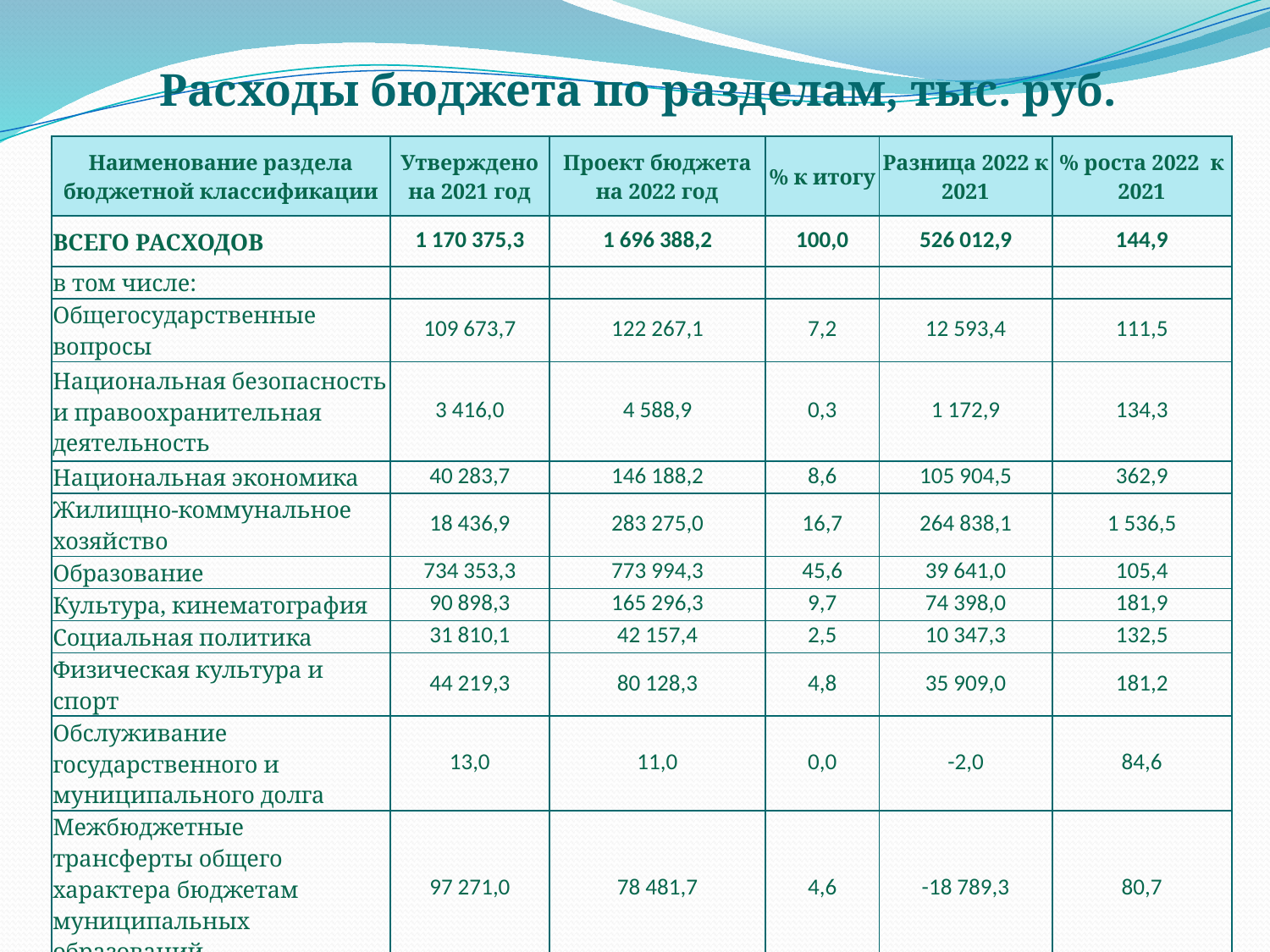

Расходы бюджета по разделам, тыс. руб.
| Наименование раздела бюджетной классификации | Утверждено на 2021 год | Проект бюджета на 2022 год | % к итогу | Разница 2022 к 2021 | % роста 2022 к 2021 |
| --- | --- | --- | --- | --- | --- |
| ВСЕГО РАСХОДОВ | 1 170 375,3 | 1 696 388,2 | 100,0 | 526 012,9 | 144,9 |
| в том числе: |  |  |  |  |  |
| Общегосударственные вопросы | 109 673,7 | 122 267,1 | 7,2 | 12 593,4 | 111,5 |
| Национальная безопасность и правоохранительная деятельность | 3 416,0 | 4 588,9 | 0,3 | 1 172,9 | 134,3 |
| Национальная экономика | 40 283,7 | 146 188,2 | 8,6 | 105 904,5 | 362,9 |
| Жилищно-коммунальное хозяйство | 18 436,9 | 283 275,0 | 16,7 | 264 838,1 | 1 536,5 |
| Образование | 734 353,3 | 773 994,3 | 45,6 | 39 641,0 | 105,4 |
| Культура, кинематография | 90 898,3 | 165 296,3 | 9,7 | 74 398,0 | 181,9 |
| Социальная политика | 31 810,1 | 42 157,4 | 2,5 | 10 347,3 | 132,5 |
| Физическая культура и спорт | 44 219,3 | 80 128,3 | 4,8 | 35 909,0 | 181,2 |
| Обслуживание государственного и муниципального долга | 13,0 | 11,0 | 0,0 | -2,0 | 84,6 |
| Межбюджетные трансферты общего характера бюджетам муниципальных образований | 97 271,0 | 78 481,7 | 4,6 | -18 789,3 | 80,7 |